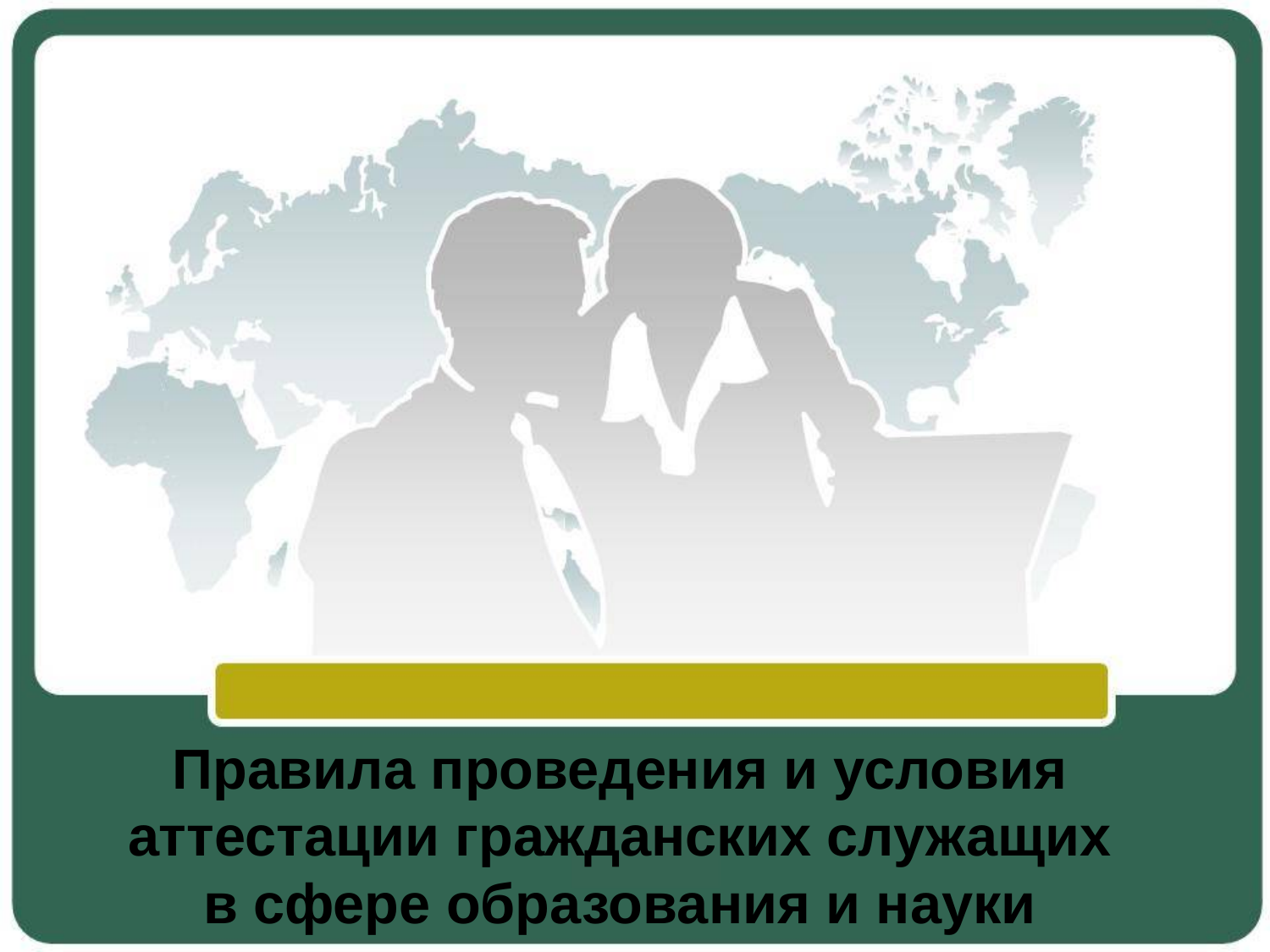

Правила проведения и условия аттестации гражданских служащих
в сфере образования и науки